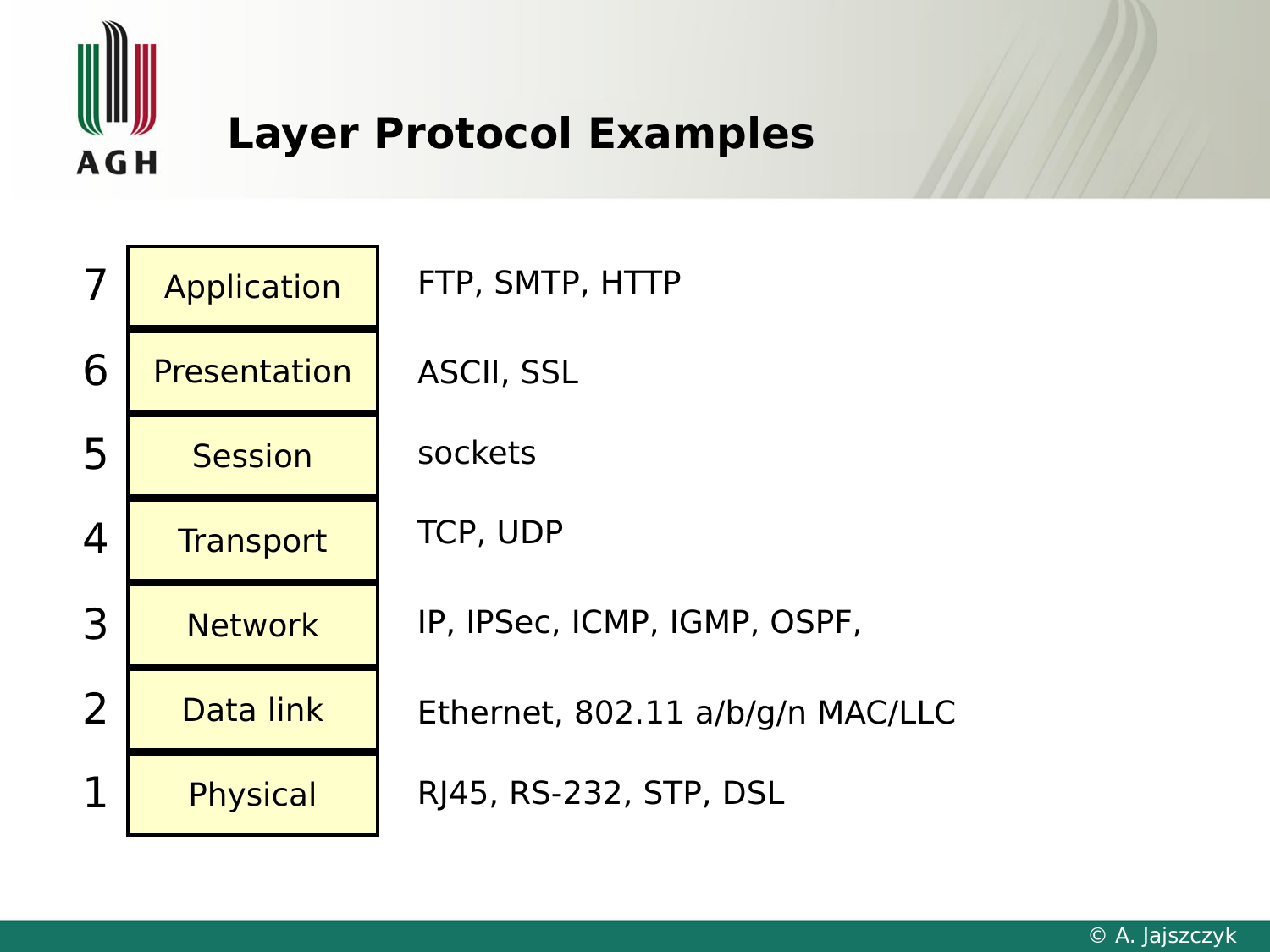

# Layer Protocol Examples

7
FTP, SMTP, HTTP
Application

6
Presentation
ASCII, SSL

5
sockets
Session

4
TCP, UDP
Transport

3
IP, IPSec, ICMP, IGMP, OSPF,
Network

2
Data link
Ethernet, 802.11 a/b/g/n MAC/LLC

1
RJ45, RS-232, STP, DSL
Physical